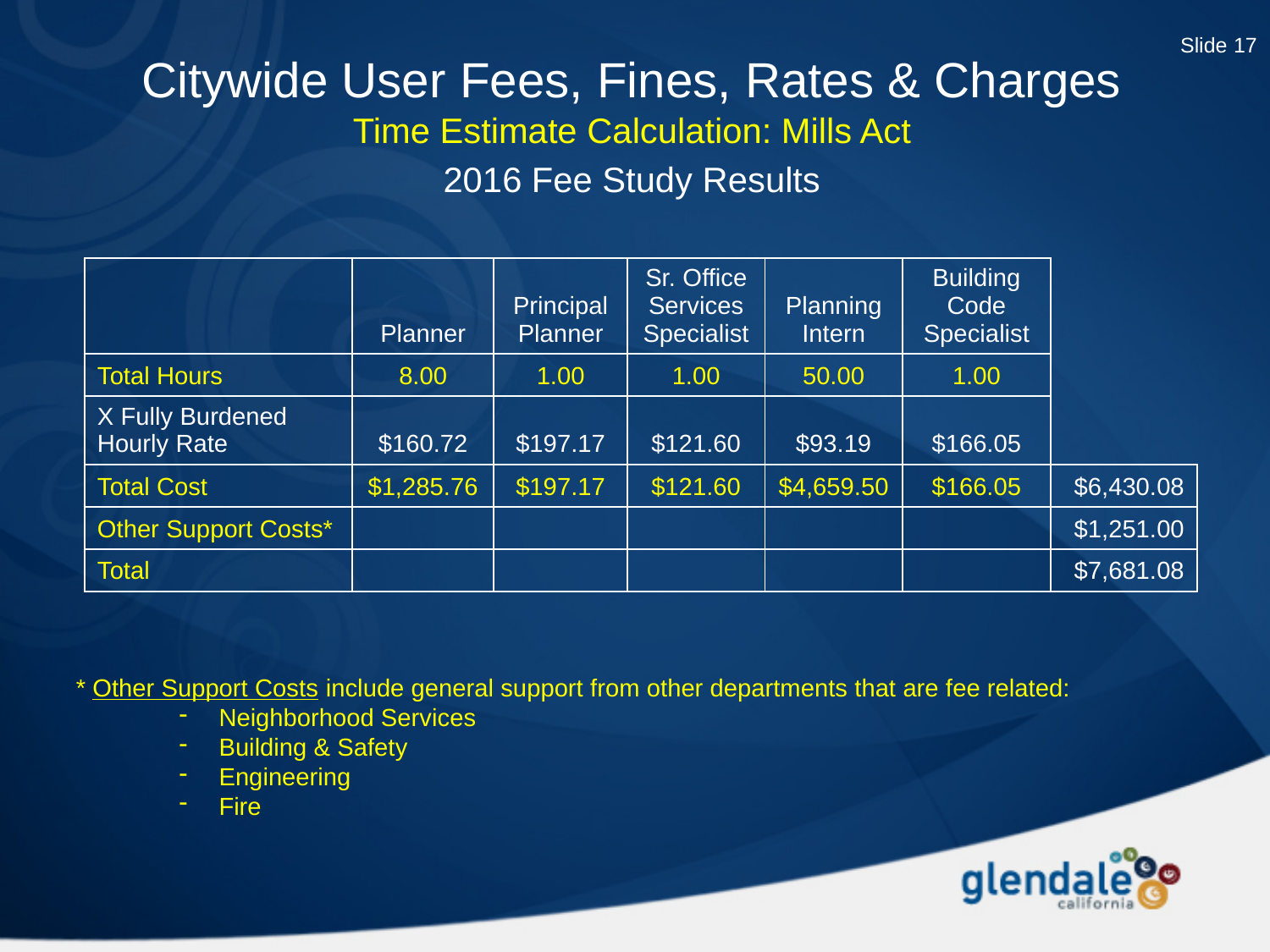

Slide 17
Citywide User Fees, Fines, Rates & Charges
Time Estimate Calculation: Mills Act
2016 Fee Study Results
|  | Planner | Principal Planner | Sr. Office Services Specialist | Planning Intern | Building Code Specialist |  |
| --- | --- | --- | --- | --- | --- | --- |
| Total Hours | 8.00 | 1.00 | 1.00 | 50.00 | 1.00 |  |
| X Fully Burdened Hourly Rate | $160.72 | $197.17 | $121.60 | $93.19 | $166.05 |  |
| Total Cost | $1,285.76 | $197.17 | $121.60 | $4,659.50 | $166.05 | $6,430.08 |
| Other Support Costs\* |  |  |  |  |  | $1,251.00 |
| Total |  |  |  |  |  | $7,681.08 |
* Other Support Costs include general support from other departments that are fee related:
Neighborhood Services
Building & Safety
Engineering
Fire